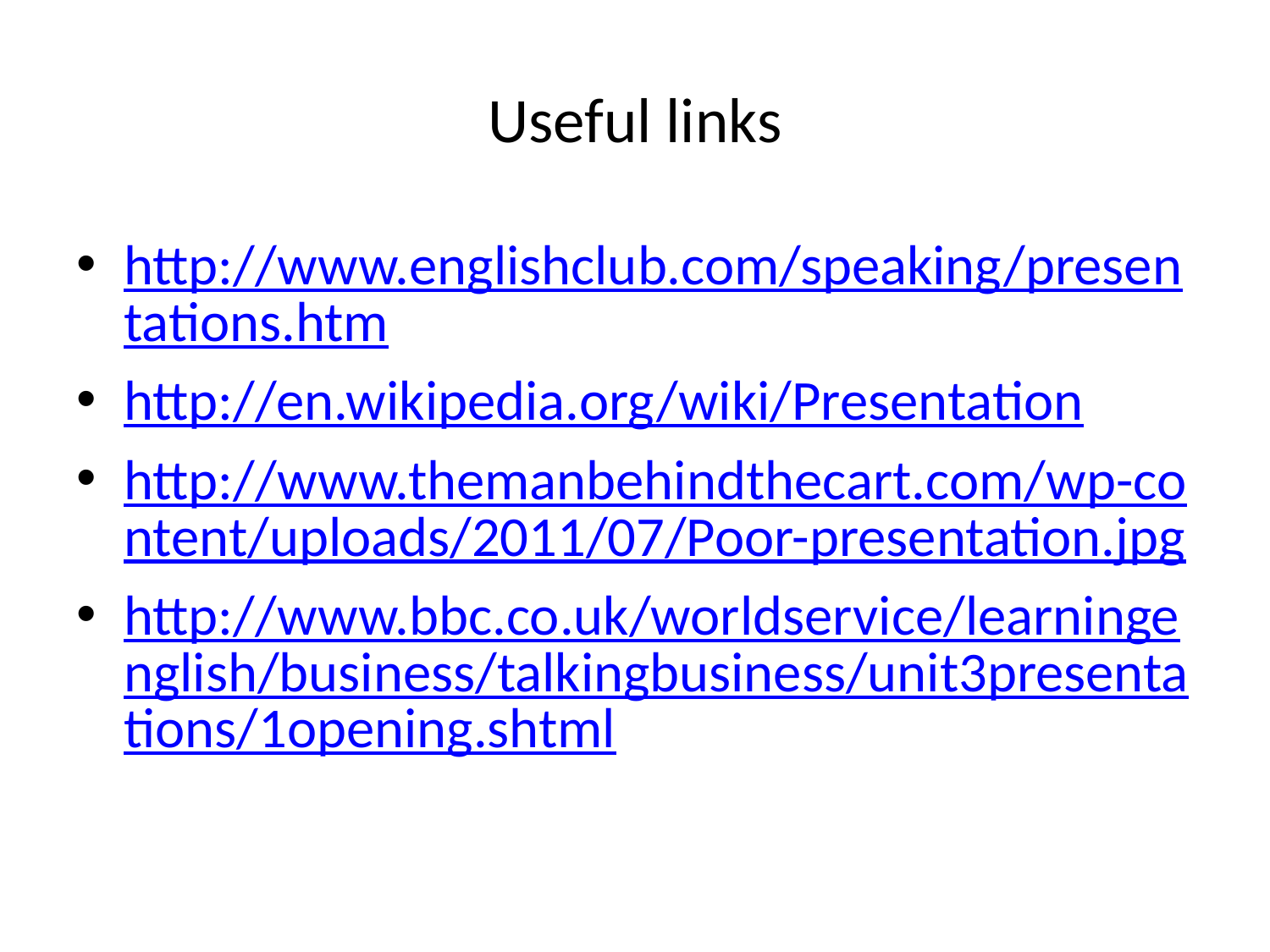

# Useful links
http://www.englishclub.com/speaking/presentations.htm
http://en.wikipedia.org/wiki/Presentation
http://www.themanbehindthecart.com/wp-content/uploads/2011/07/Poor-presentation.jpg
http://www.bbc.co.uk/worldservice/learningenglish/business/talkingbusiness/unit3presentations/1opening.shtml